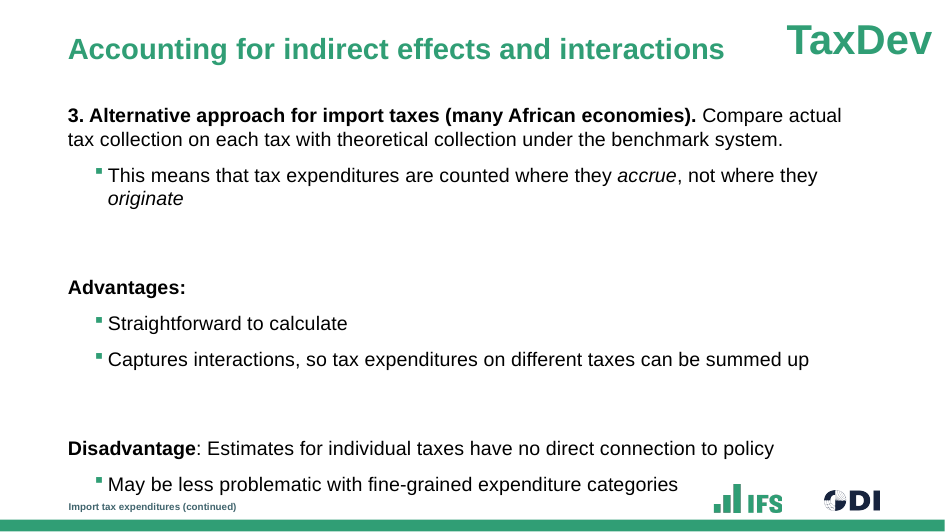

# Accounting for indirect effects and interactions
3. Alternative approach for import taxes (many African economies). Compare actual tax collection on each tax with theoretical collection under the benchmark system.
This means that tax expenditures are counted where they accrue, not where they originate

Advantages:
Straightforward to calculate
Captures interactions, so tax expenditures on different taxes can be summed up

Disadvantage: Estimates for individual taxes have no direct connection to policy
May be less problematic with fine-grained expenditure categories

Import tax expenditures (continued)